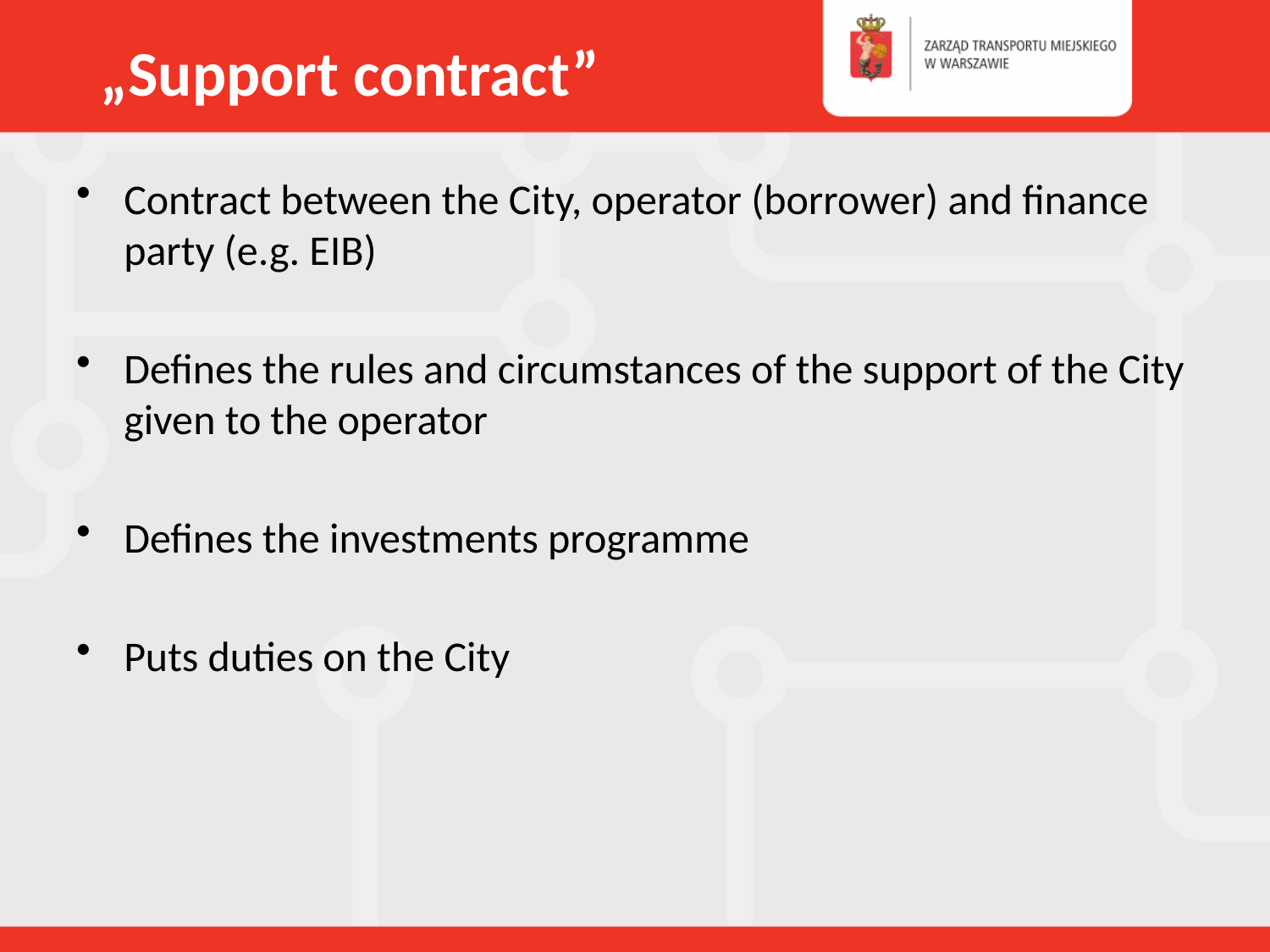

„Support contract”
Contract between the City, operator (borrower) and finance party (e.g. EIB)

Defines the rules and circumstances of the support of the City given to the operator

Defines the investments programme

Puts duties on the City